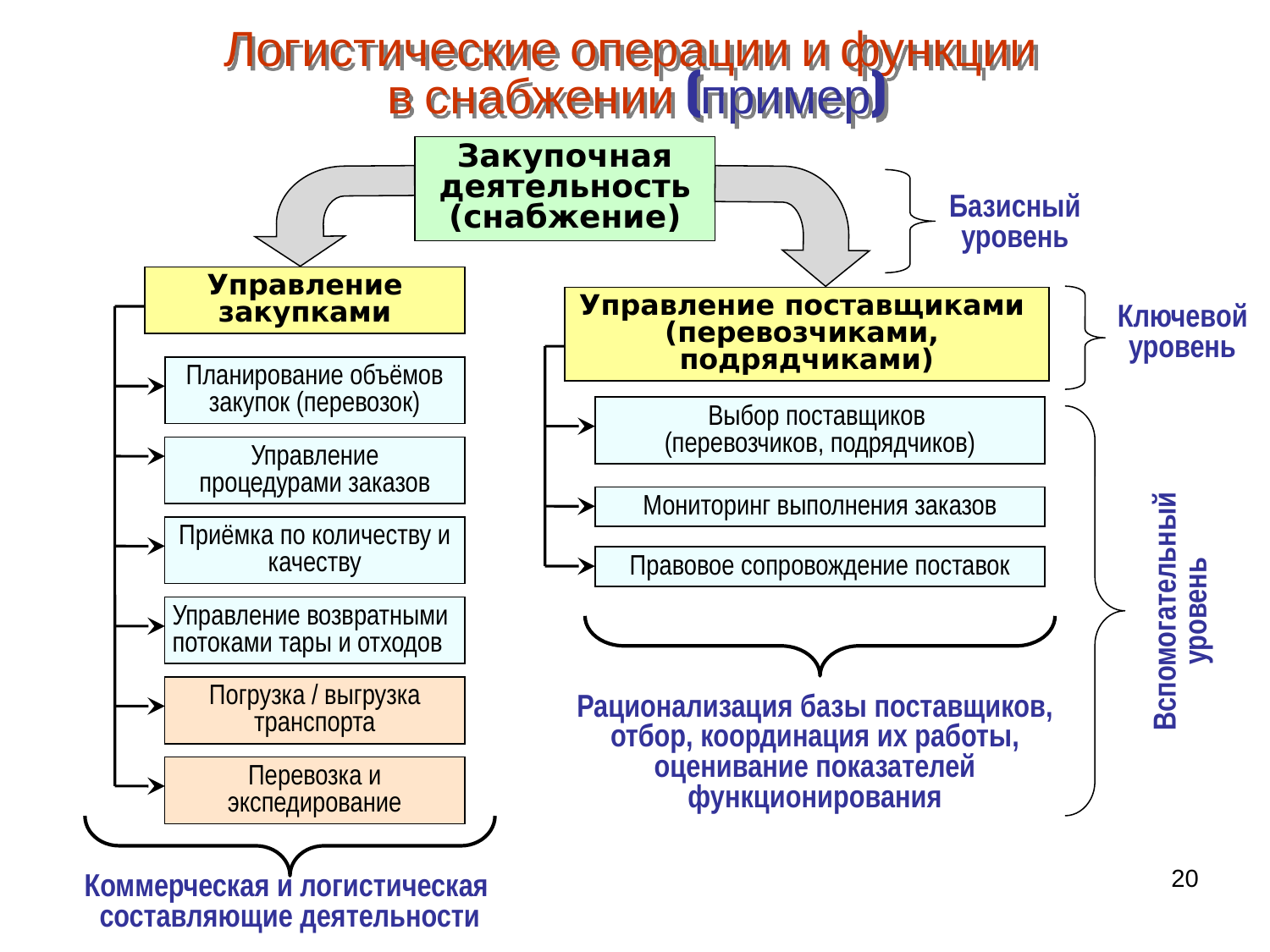

Логистические операции и функции
в снабжении (пример)

Закупочная деятельность (снабжение)

Базисный уровень
Управление закупками
Управление поставщиками
(перевозчиками,
подрядчиками)

Ключевой уровень

Планирование объёмов закупок (перевозок)

Выбор поставщиков
(перевозчиков, подрядчиков)

Управление процедурами заказов

Мониторинг выполнения заказов

Приёмка по количеству и качеству

Правовое сопровождение поставок

Вспомогательный уровень
Управление возвратными
потоками тары и отходов

Погрузка / выгрузка транспорта
Рационализация базы поставщиков, отбор, координация их работы, оценивание показателей функционирования

Перевозка и экспедирование

20
Коммерческая и логистическая
составляющие деятельности